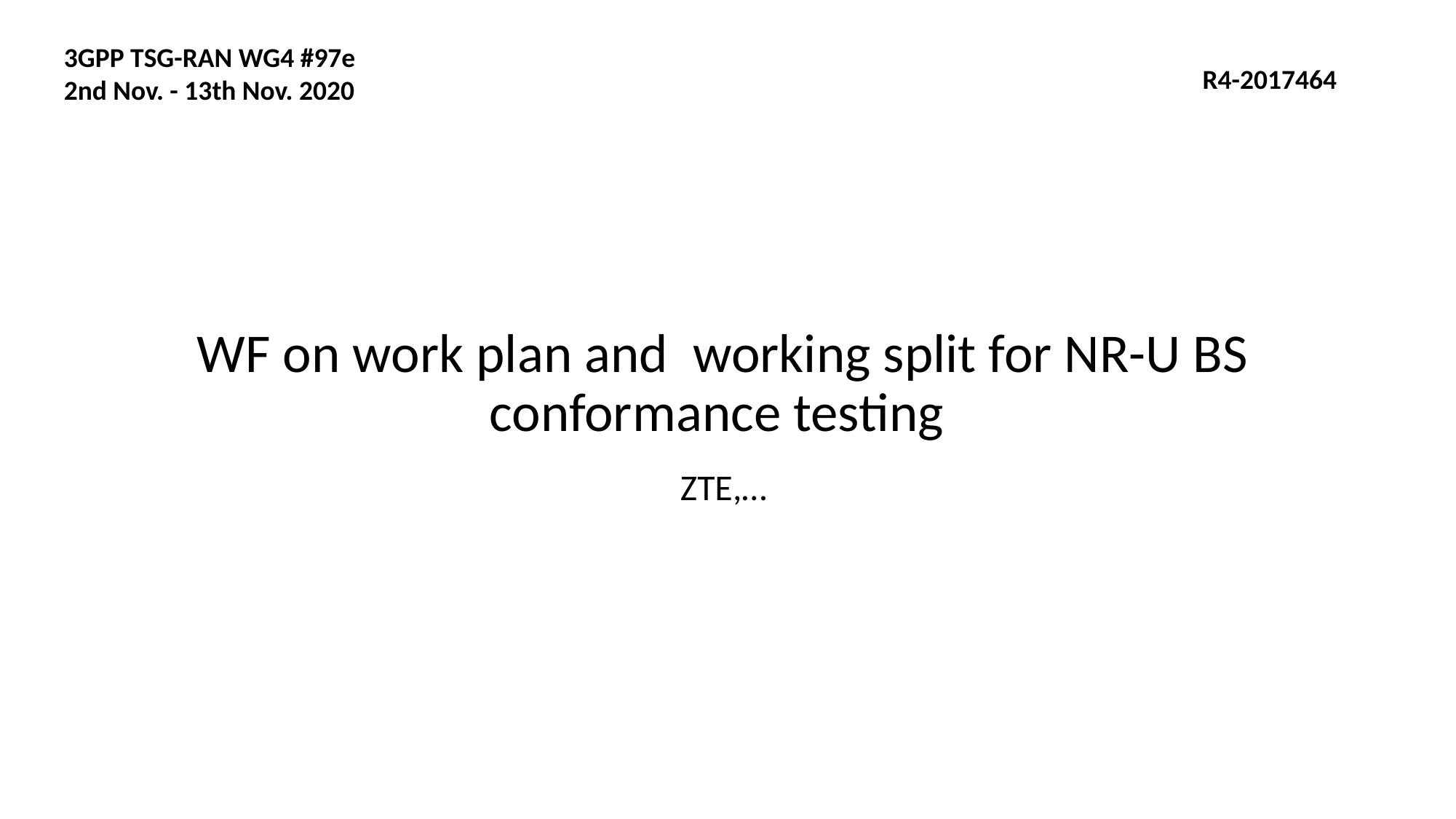

3GPP TSG-RAN WG4 #97e
2nd Nov. - 13th Nov. 2020
R4-2017464
# WF on work plan and  working split for NR-U BS conformance testing
ZTE,…
1